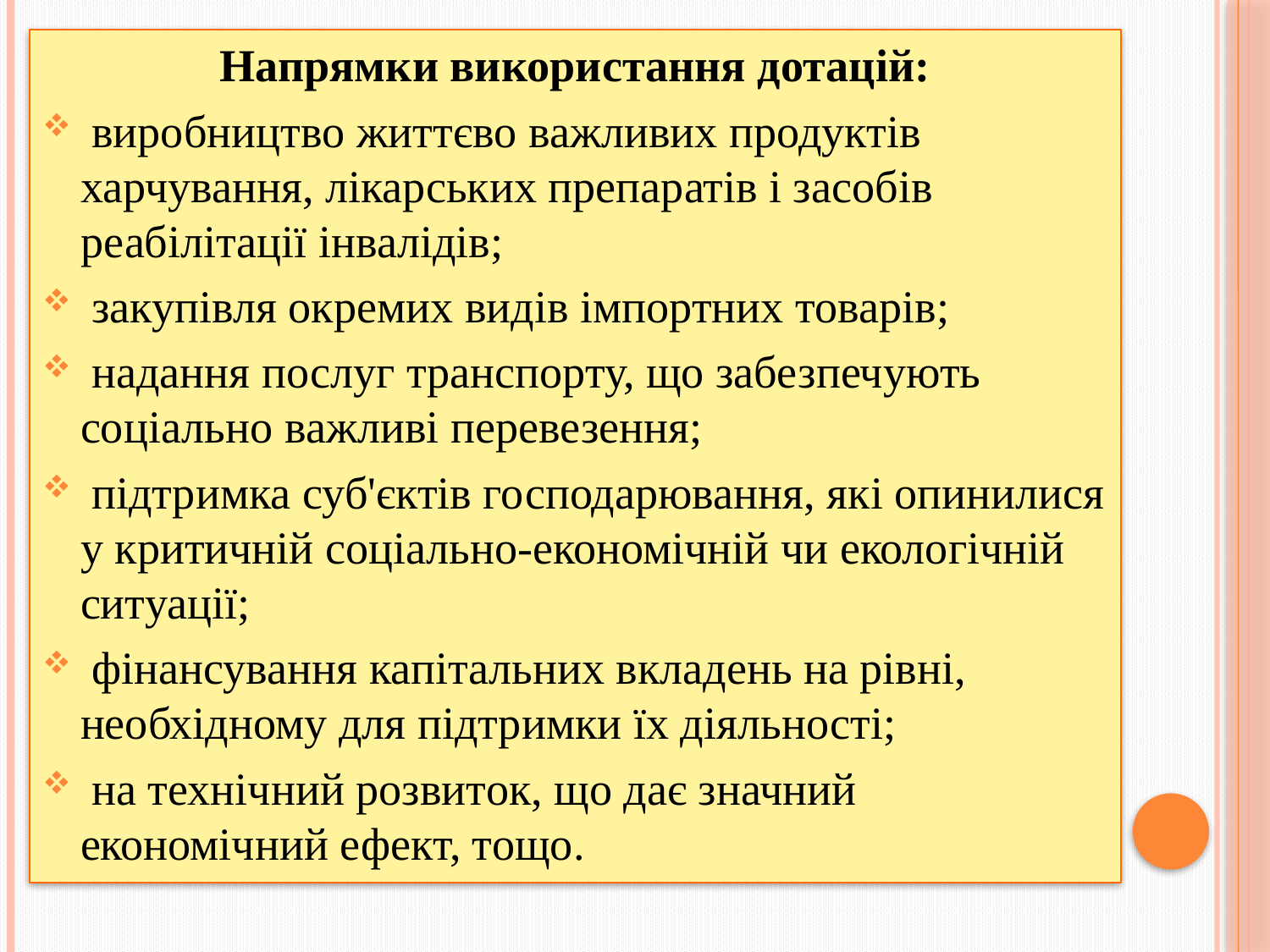

Напрямки використання дотацій:
 виробництво життєво важливих продуктів харчування, лікарських препаратів і засобів реабілітації інвалідів;
 закупівля окремих видів імпортних товарів;
 надання послуг транспорту, що забезпечують соціально важливі перевезення;
 підтримка суб'єктів господарювання, які опинилися у критичній соціально-економічній чи екологічній ситуації;
 фінансування капітальних вкладень на рівні, необхідному для підтримки їх діяльності;
 на технічний розвиток, що дає значний економічний ефект, тощо.